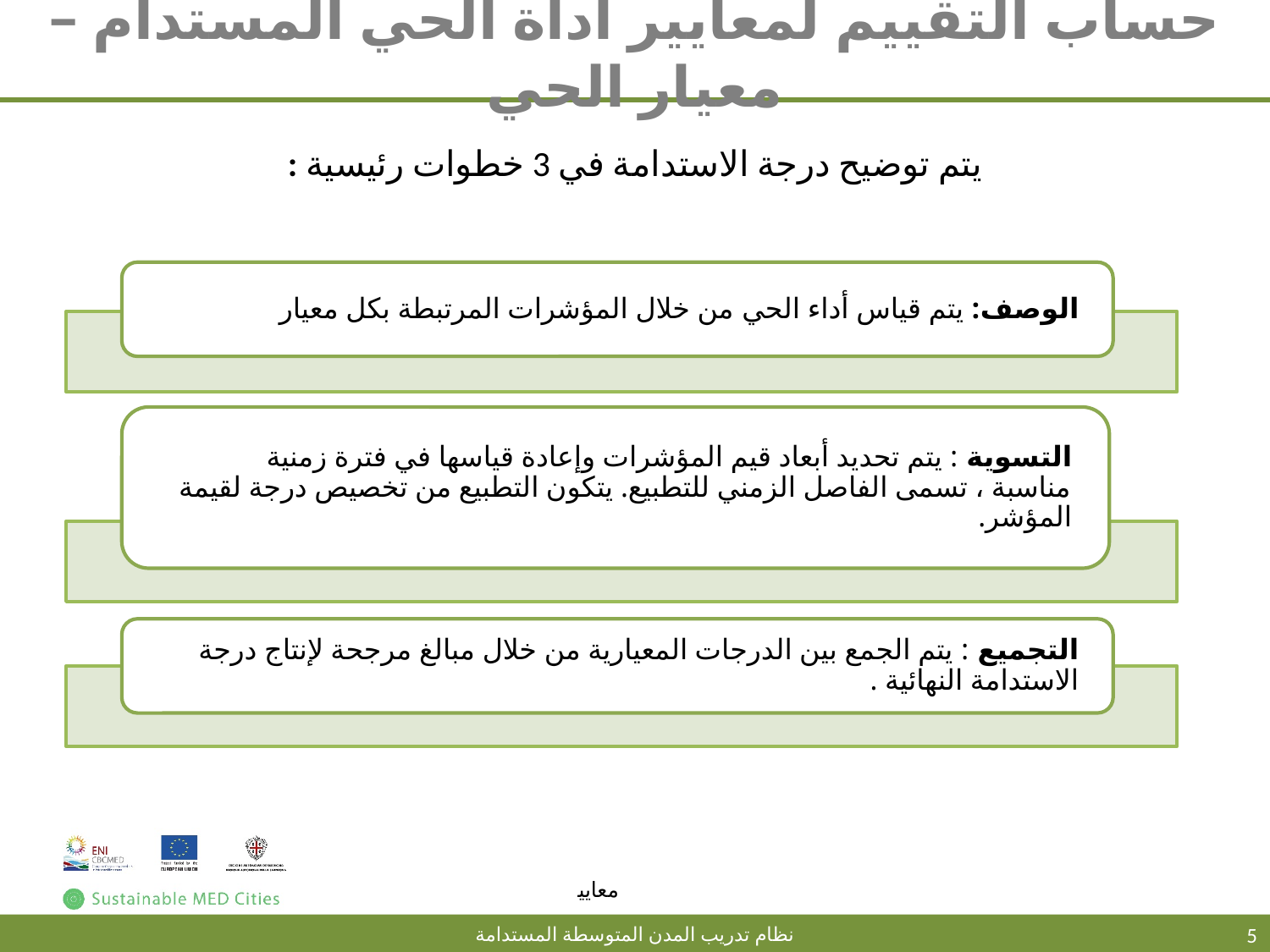

# حساب التقييم لمعايير أداة الحي المستدام – معيار الحي
يتم توضيح درجة الاستدامة في 3 خطوات رئيسية :

الوصف: يتم قياس أداء الحي من خلال المؤشرات المرتبطة بكل معيار
التسوية : يتم تحديد أبعاد قيم المؤشرات وإعادة قياسها في فترة زمنية مناسبة ، تسمى الفاصل الزمني للتطبيع. يتكون التطبيع من تخصيص درجة لقيمة المؤشر.
التجميع : يتم الجمع بين الدرجات المعيارية من خلال مبالغ مرجحة لإنتاج درجة الاستدامة النهائية .

5